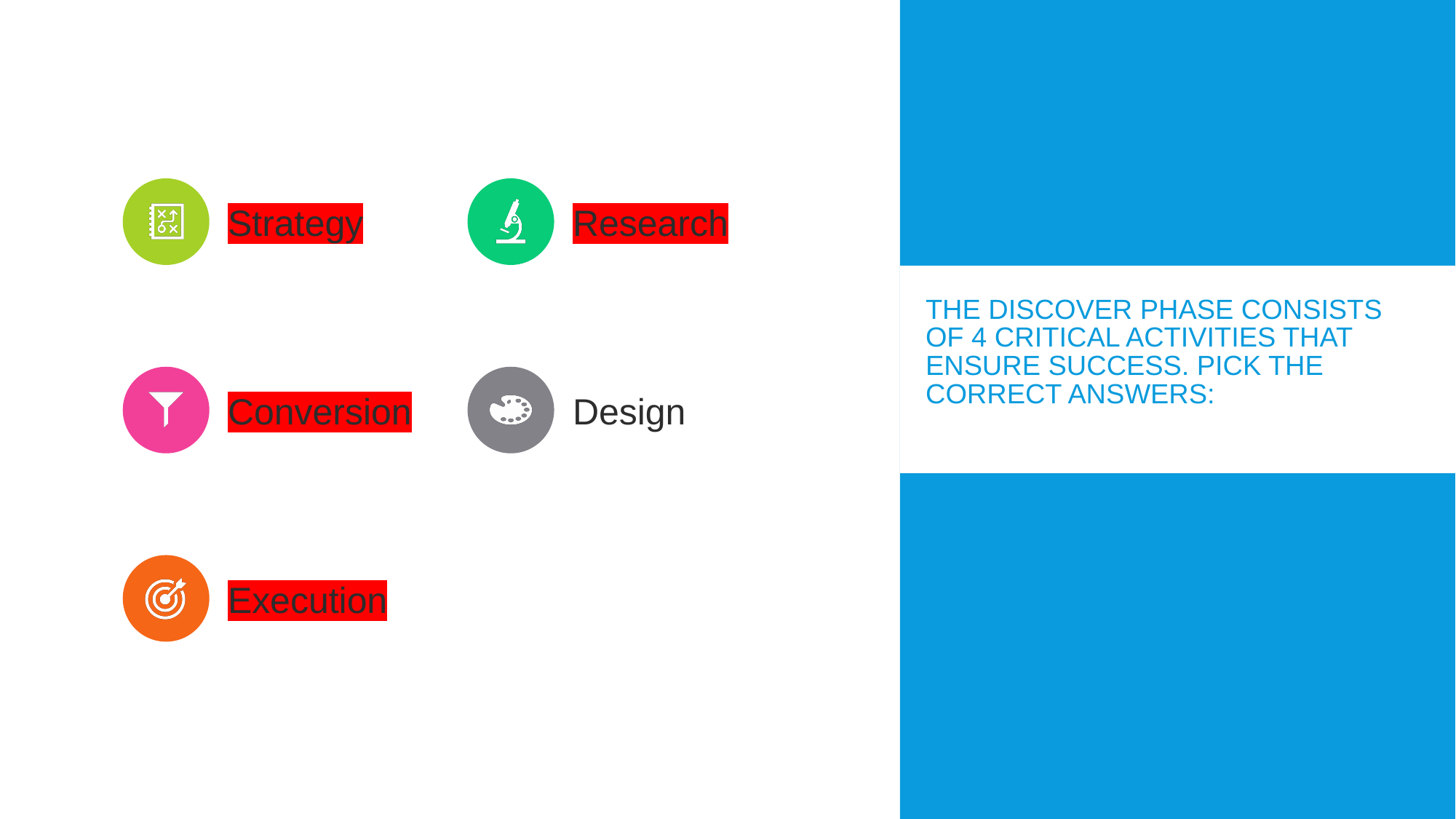

Strategy
Research
Conversion
Design
Execution

# The Discover Phase consists of 4 critical activities that ensure success. Pick the correct answers: